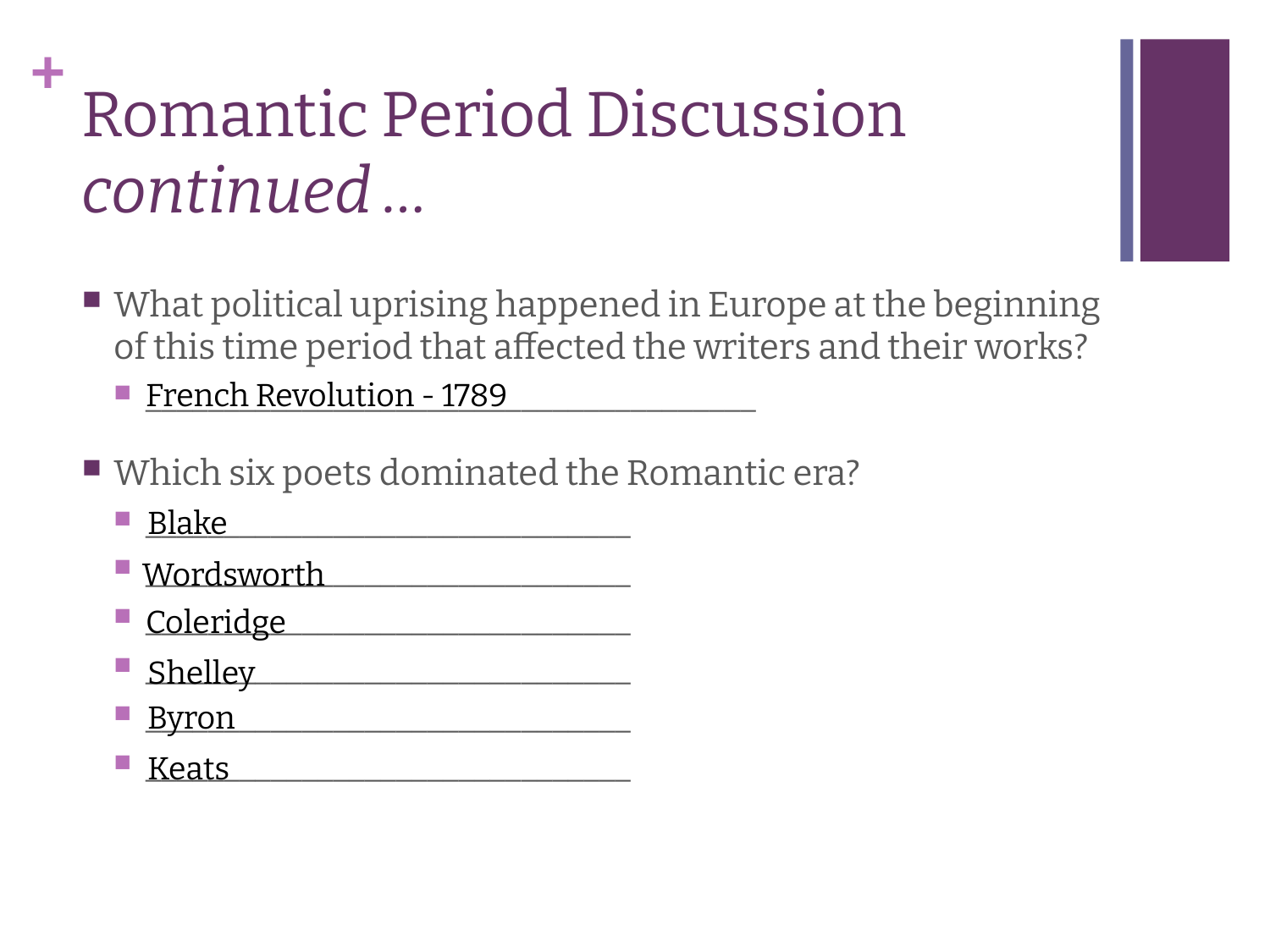

# Romantic Period Discussion continued …
What political uprising happened in Europe at the beginning of this time period that affected the writers and their works?
_______________________________________
Which six poets dominated the Romantic era?
_______________________________
_______________________________
_______________________________
_______________________________
_______________________________
_______________________________
French Revolution - 1789
Blake
Wordsworth
Coleridge
Shelley
Byron
Keats